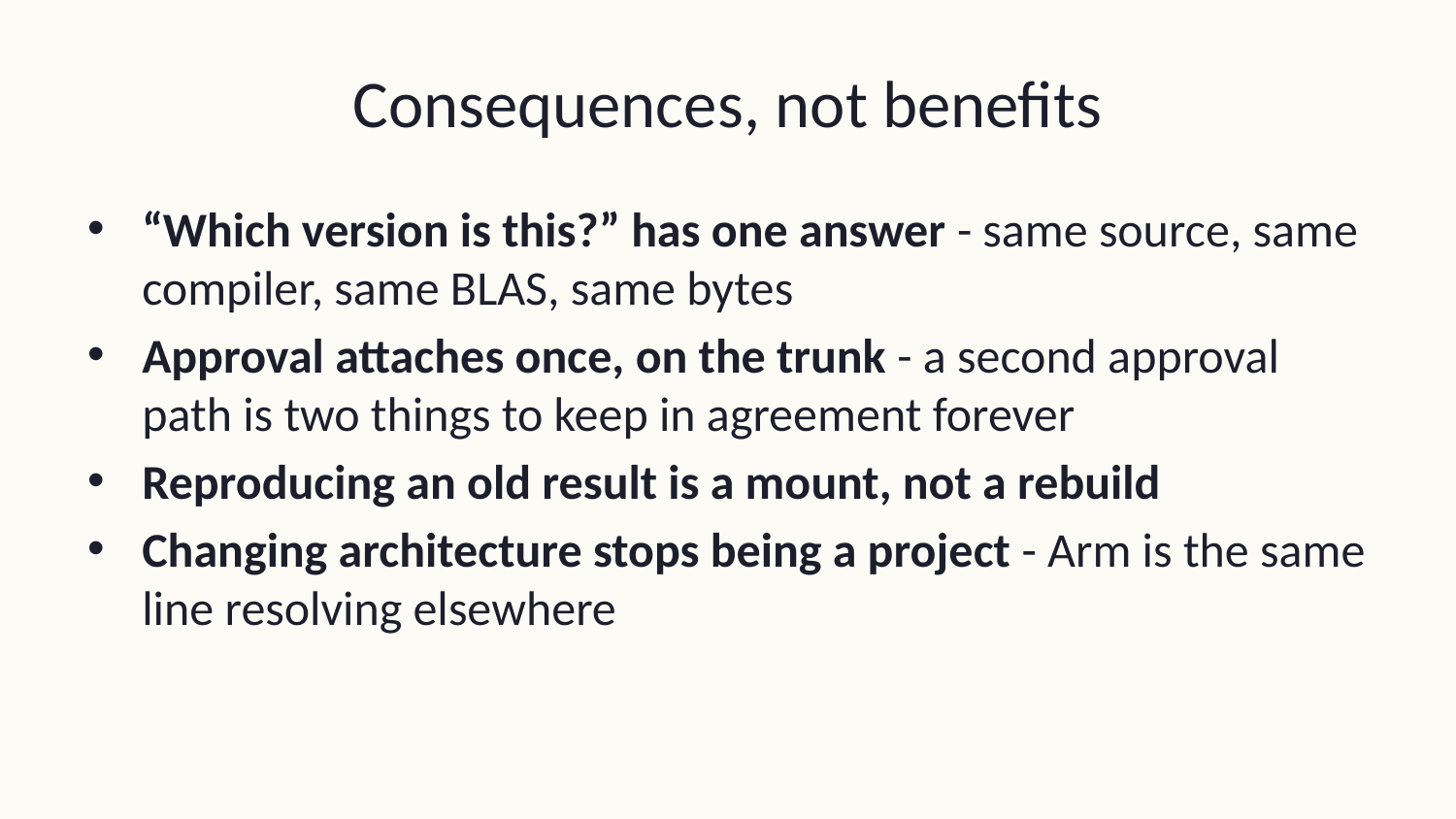

# Consequences, not benefits
“Which version is this?” has one answer - same source, same compiler, same BLAS, same bytes
Approval attaches once, on the trunk - a second approval path is two things to keep in agreement forever
Reproducing an old result is a mount, not a rebuild
Changing architecture stops being a project - Arm is the same line resolving elsewhere